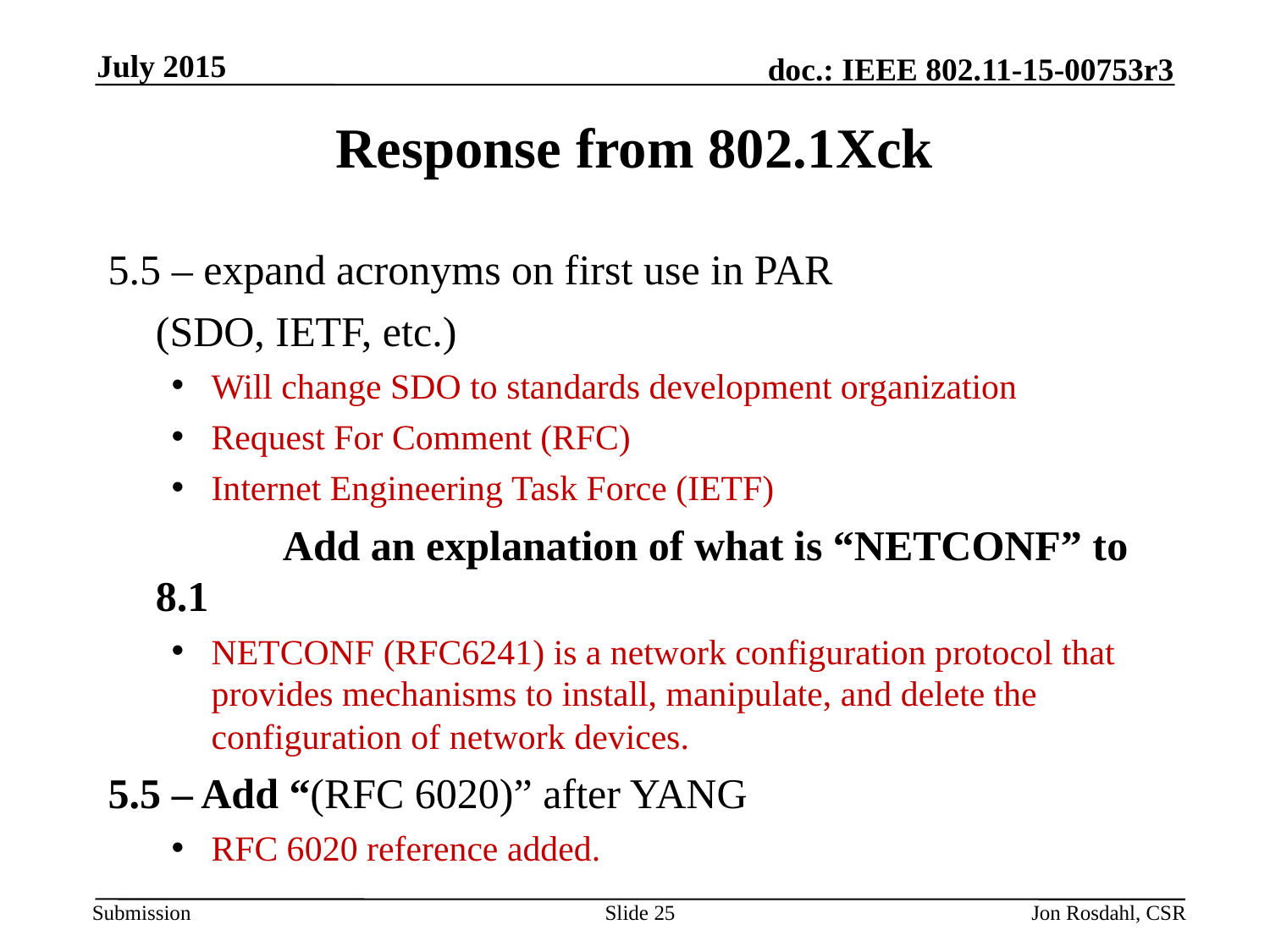

July 2015
# Response from 802.1Xck
5.5 – expand acronyms on first use in PAR
	(SDO, IETF, etc.)
Will change SDO to standards development organization
Request For Comment (RFC)
Internet Engineering Task Force (IETF)
		Add an explanation of what is “NETCONF” to 8.1
NETCONF (RFC6241) is a network configuration protocol that provides mechanisms to install, manipulate, and delete the configuration of network devices.
5.5 – Add “(RFC 6020)” after YANG
RFC 6020 reference added.

Slide 25
Jon Rosdahl, CSR